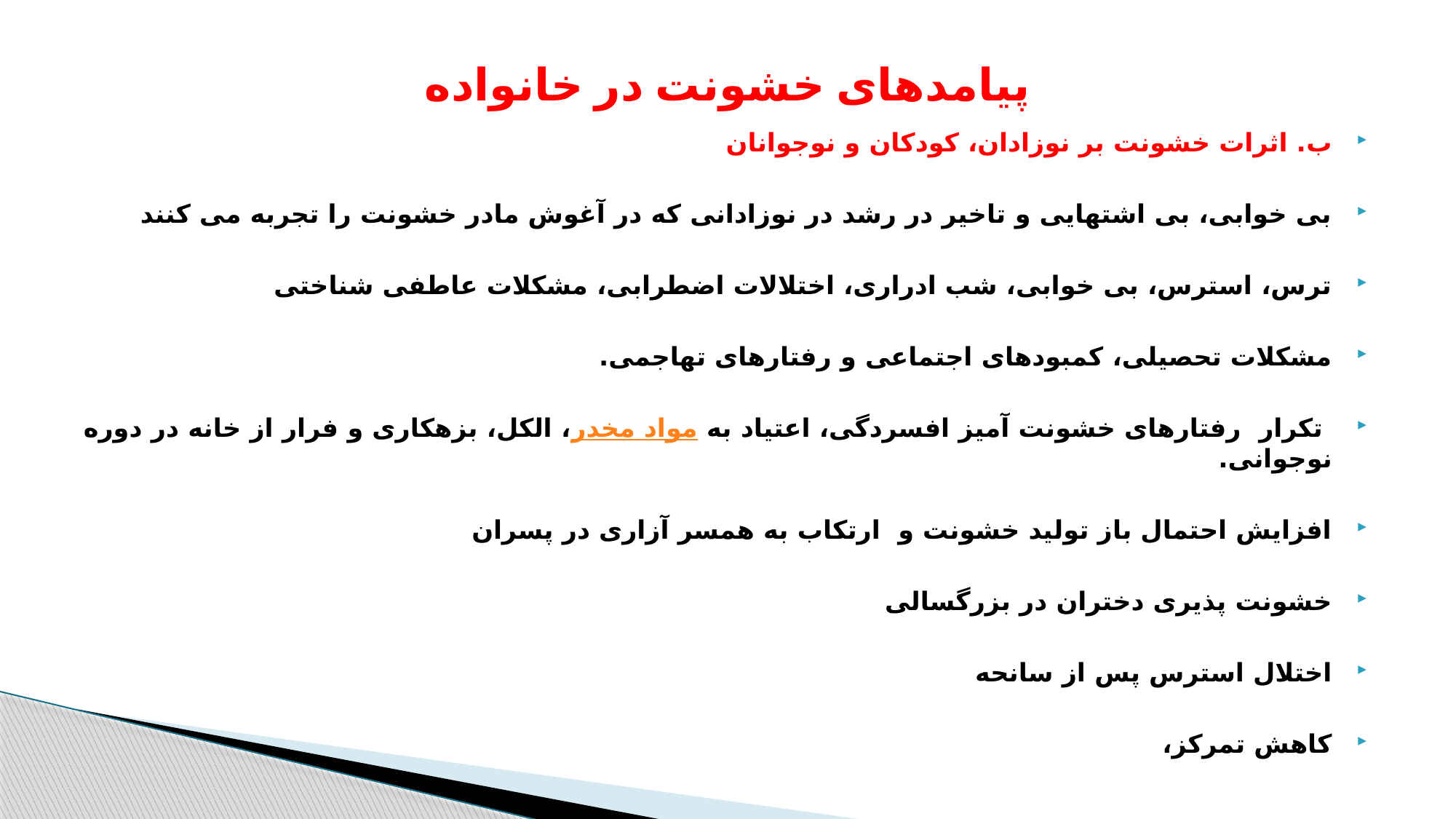

# پیامدهای خشونت در خانواده
ب. اثرات خشونت بر نوزادان، کودکان و نوجوانان

بی خوابی، بی اشتهایی و تاخیر در رشد در نوزادانی که در آغوش مادر خشونت را تجربه می کنند

ترس، استرس، بی خوابی، شب ادراری، اختلالات اضطرابی، مشکلات عاطفی شناختی

مشکلات تحصیلی، کمبودهای اجتماعی و رفتارهای تهاجمی.

 تکرار  رفتارهای خشونت آمیز افسردگی، اعتیاد به مواد مخدر، الکل، بزهکاری و فرار از خانه در دوره نوجوانی.

افزایش احتمال باز تولید خشونت و  ارتکاب به همسر آزاری در پسران

خشونت پذیری دختران در بزرگسالی

اختلال استرس پس از سانحه

کاهش تمرکز،